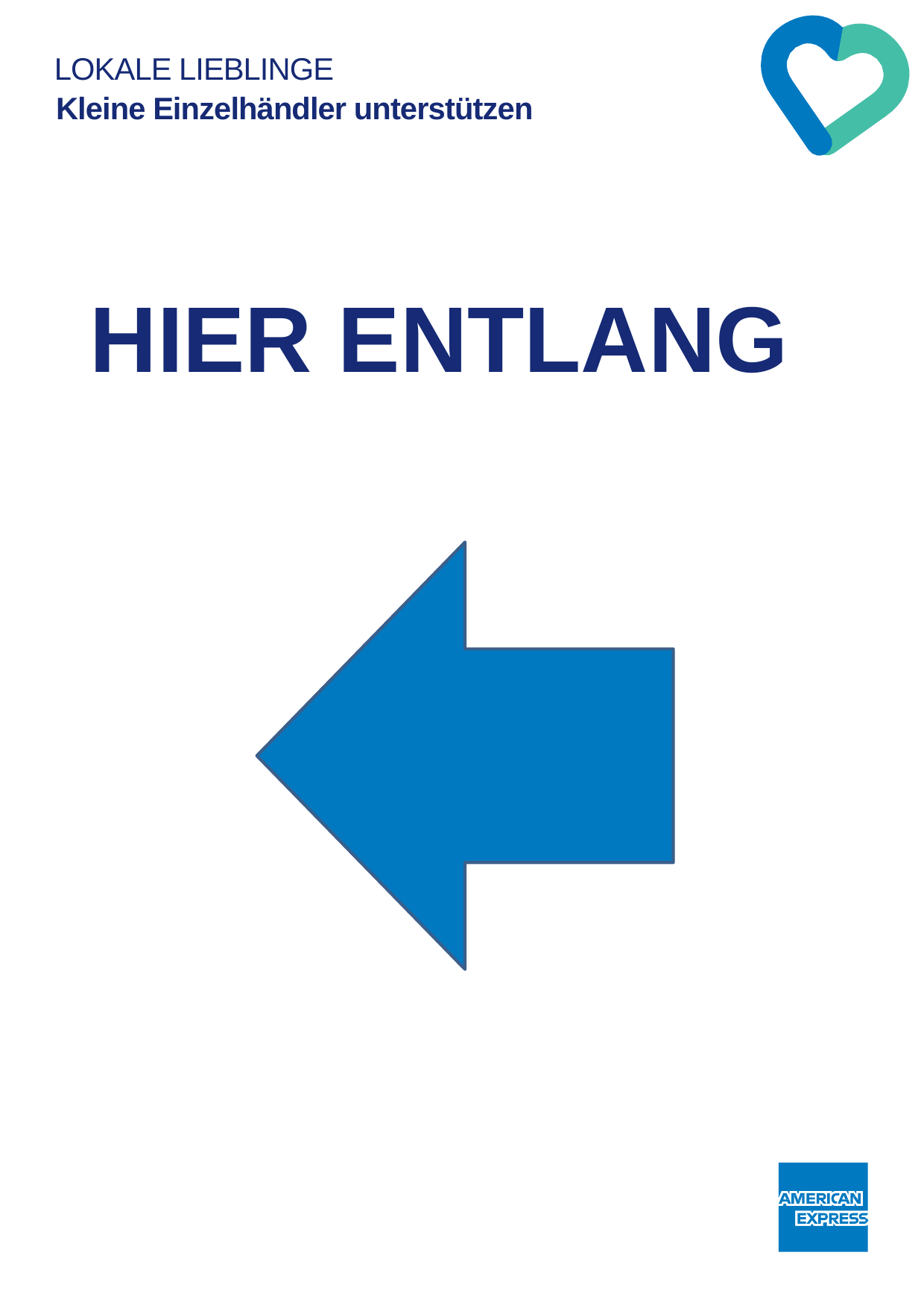

LOKALE LIEBLINGE
Kleine Einzelhändler unterstützen
HIER ENTLANG